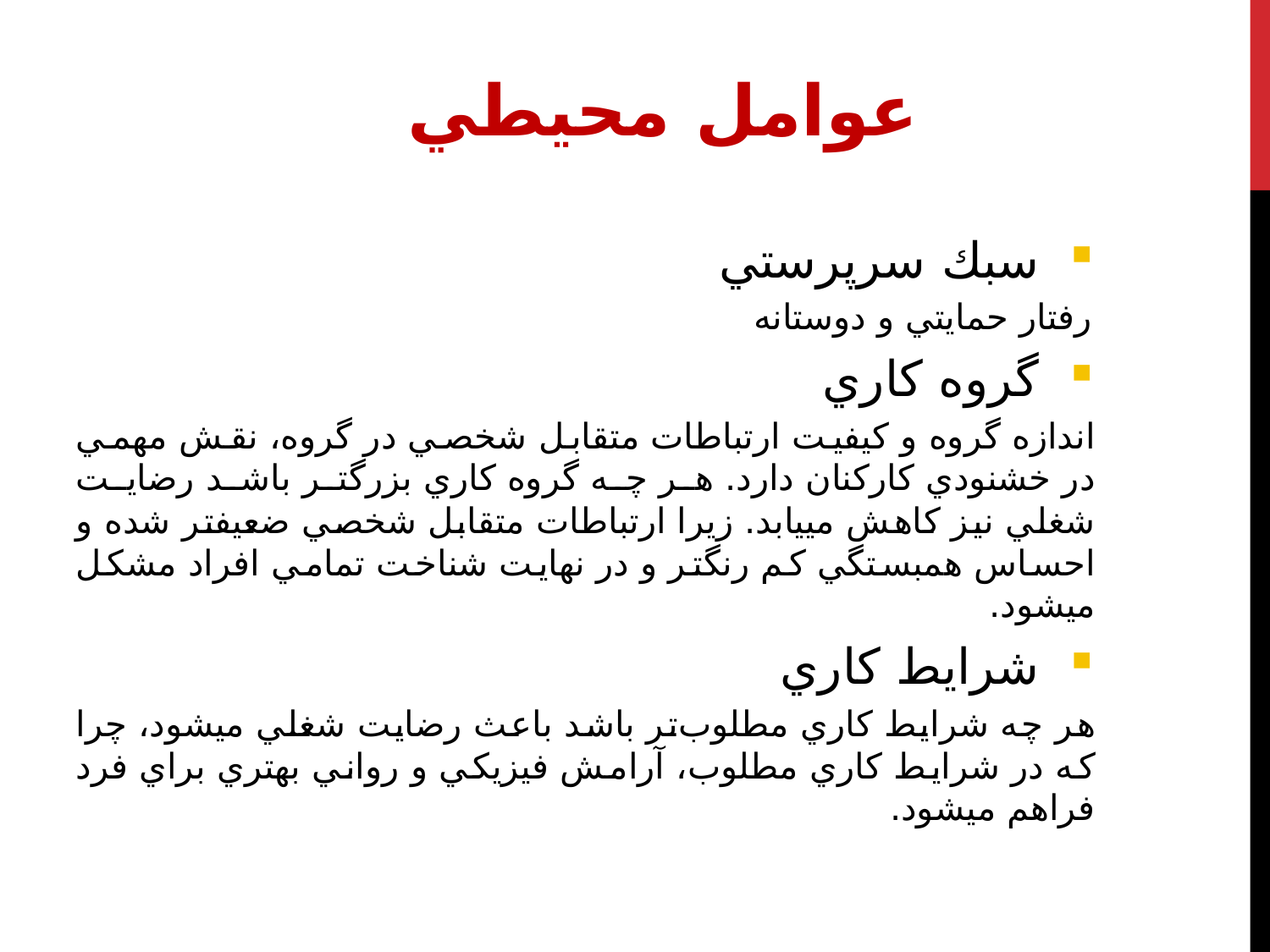

عوامل محيطي
سبك سرپرستي
رفتار حمايتي و دوستانه
گروه كاري
اندازه گروه و كيفيت ارتباطات متقابل شخصي در گروه، نقش مهمي در خشنودي كاركنان دارد. هر چه گروه كاري بزرگتر باشد رضايت شغلي نيز كاهش مي‏يابد. زيرا ارتباطات متقابل شخصي ضعيفتر شده و احساس همبستگي كم رنگ‏تر و در نهايت شناخت تمامي افراد مشكل مي‏شود.
شرايط کاري
هر چه شرايط كاري مطلوب‌تر باشد باعث رضايت شغلي مي‏شود، چرا كه در شرايط كاري مطلوب، آرامش فيزيكي و رواني بهتري براي فرد فراهم مي‏شود.